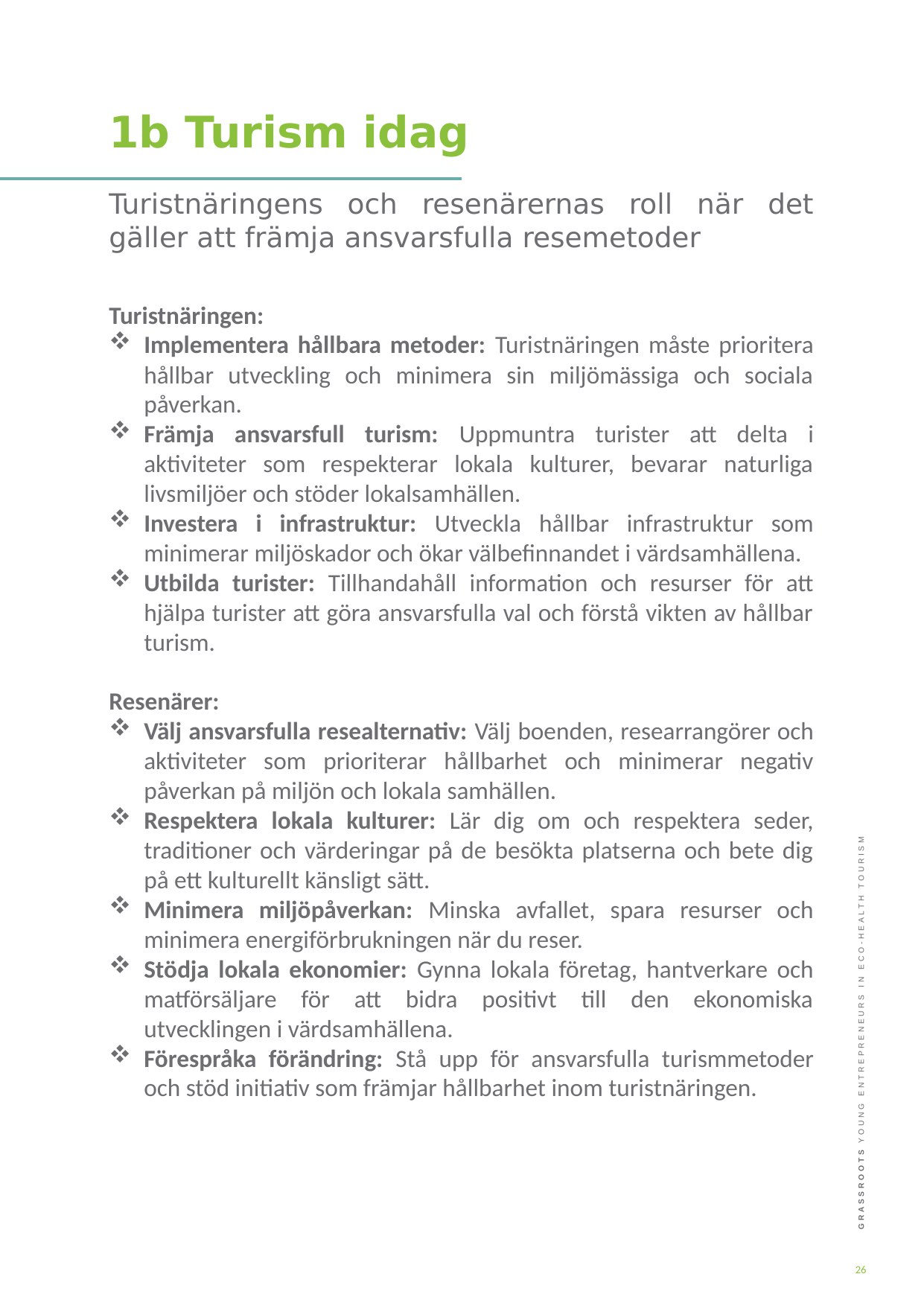

1b Turism idag
Turistnäringens och resenärernas roll när det gäller att främja ansvarsfulla resemetoder
Turistnäringen:
Implementera hållbara metoder: Turistnäringen måste prioritera hållbar utveckling och minimera sin miljömässiga och sociala påverkan.
Främja ansvarsfull turism: Uppmuntra turister att delta i aktiviteter som respekterar lokala kulturer, bevarar naturliga livsmiljöer och stöder lokalsamhällen.
Investera i infrastruktur: Utveckla hållbar infrastruktur som minimerar miljöskador och ökar välbefinnandet i värdsamhällena.
Utbilda turister: Tillhandahåll information och resurser för att hjälpa turister att göra ansvarsfulla val och förstå vikten av hållbar turism.

Resenärer:
Välj ansvarsfulla resealternativ: Välj boenden, researrangörer och aktiviteter som prioriterar hållbarhet och minimerar negativ påverkan på miljön och lokala samhällen.
Respektera lokala kulturer: Lär dig om och respektera seder, traditioner och värderingar på de besökta platserna och bete dig på ett kulturellt känsligt sätt.
Minimera miljöpåverkan: Minska avfallet, spara resurser och minimera energiförbrukningen när du reser.
Stödja lokala ekonomier: Gynna lokala företag, hantverkare och matförsäljare för att bidra positivt till den ekonomiska utvecklingen i värdsamhällena.
Förespråka förändring: Stå upp för ansvarsfulla turismmetoder och stöd initiativ som främjar hållbarhet inom turistnäringen.

26